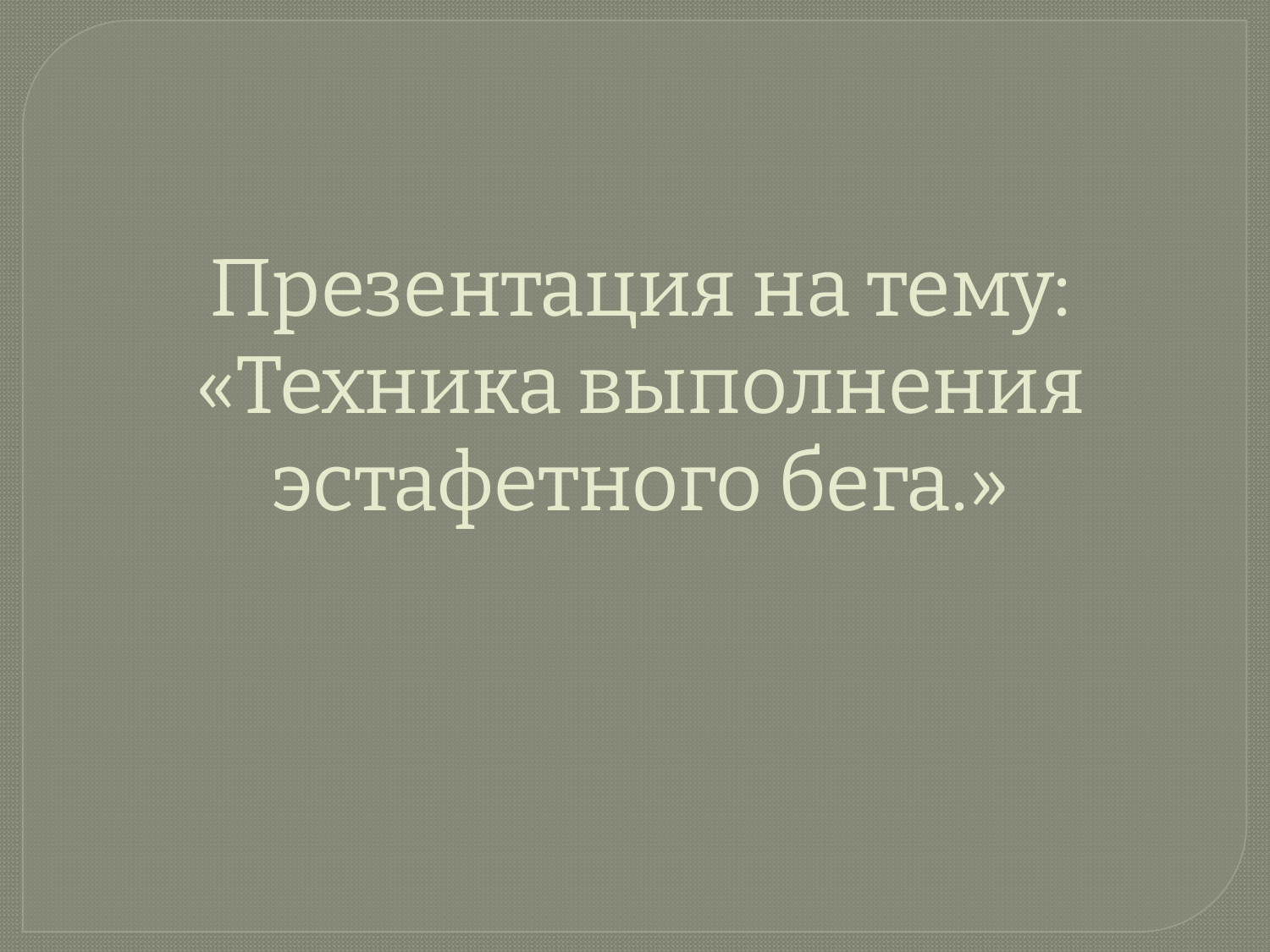

Презентация на тему:
«Техника выполнения эстафетного бега.»